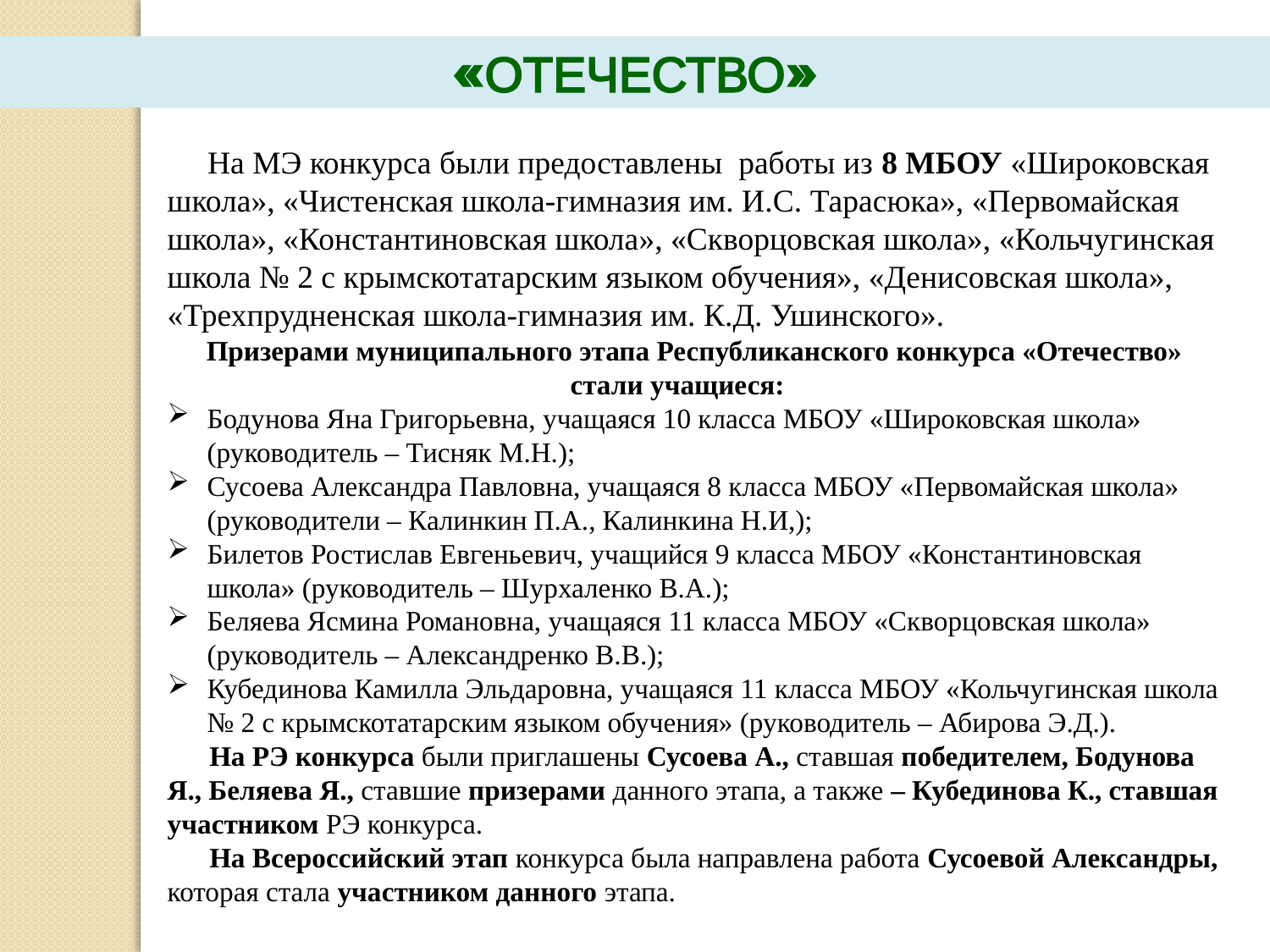

«ОТЕЧЕСТВО»
     На МЭ конкурса были предоставлены  работы из 8 МБОУ «Широковская школа», «Чистенская школа-гимназия им. И.С. Тарасюка», «Первомайская школа», «Константиновская школа», «Скворцовская школа», «Кольчугинская школа № 2 с крымскотатарским языком обучения», «Денисовская школа», «Трехпрудненская школа-гимназия им. К.Д. Ушинского».
Призерами муниципального этапа Республиканского конкурса «Отечество» стали учащиеся:
Бодунова Яна Григорьевна, учащаяся 10 класса МБОУ «Широковская школа» (руководитель – Тисняк М.Н.);
Сусоева Александра Павловна, учащаяся 8 класса МБОУ «Первомайская школа» (руководители – Калинкин П.А., Калинкина Н.И,);
Билетов Ростислав Евгеньевич, учащийся 9 класса МБОУ «Константиновская школа» (руководитель – Шурхаленко В.А.);
Беляева Ясмина Романовна, учащаяся 11 класса МБОУ «Скворцовская школа» (руководитель – Александренко В.В.);
Кубединова Камилла Эльдаровна, учащаяся 11 класса МБОУ «Кольчугинская школа № 2 с крымскотатарским языком обучения» (руководитель – Абирова Э.Д.).
      На РЭ конкурса были приглашены Сусоева А., ставшая победителем, Бодунова Я., Беляева Я., ставшие призерами данного этапа, а также – Кубединова К., ставшая участником РЭ конкурса.
      На Всероссийский этап конкурса была направлена работа Сусоевой Александры, которая стала участником данного этапа.